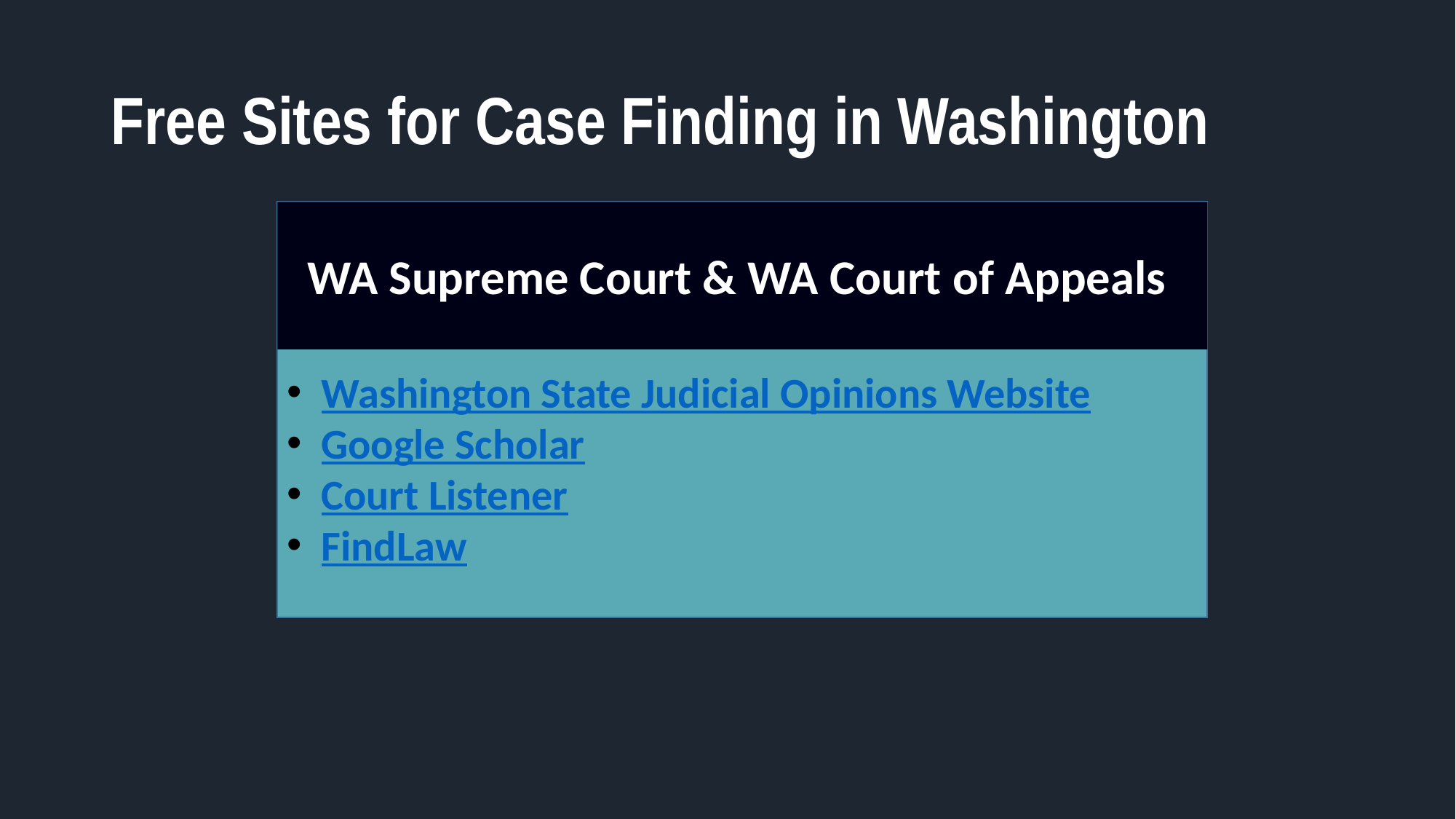

# Free Sites for Case Finding in Washington

WA Supreme Court & WA Court of Appeals
Washington State Judicial Opinions Website
Google Scholar
Court Listener
FindLaw